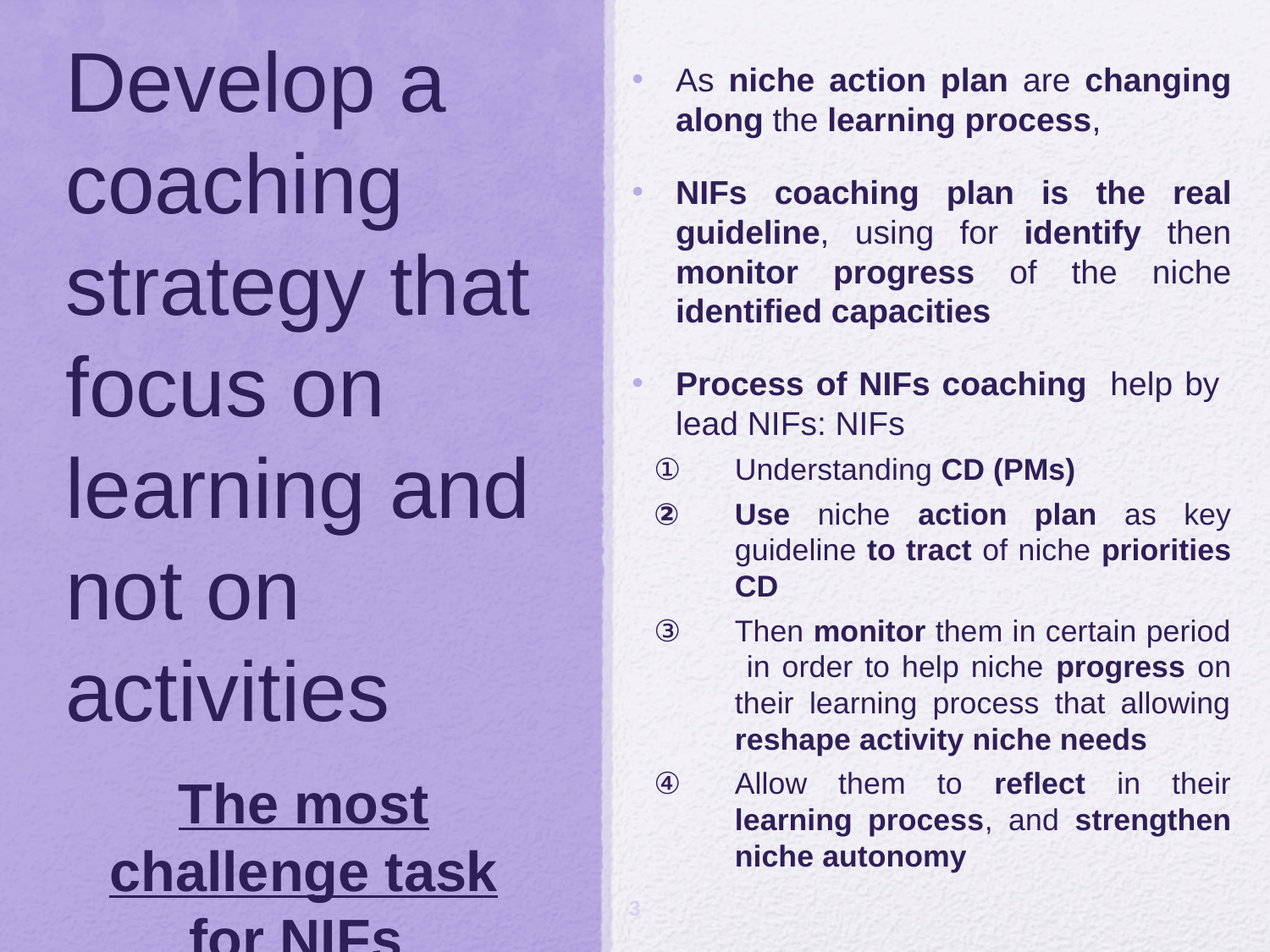

As niche action plan are changing along the learning process,
NIFs coaching plan is the real guideline, using for identify then monitor progress of the niche identified capacities
Process of NIFs coaching  help by  lead NIFs: NIFs
Understanding CD (PMs)
Use niche action plan as key guideline to tract of niche priorities CD
Then monitor them in certain period  in order to help niche progress on their learning process that allowing reshape activity niche needs
Allow them to reflect in their learning process, and strengthen niche autonomy
# Develop a coaching strategy that focus on learning and not on activities
The most challenge task for NIFs
3